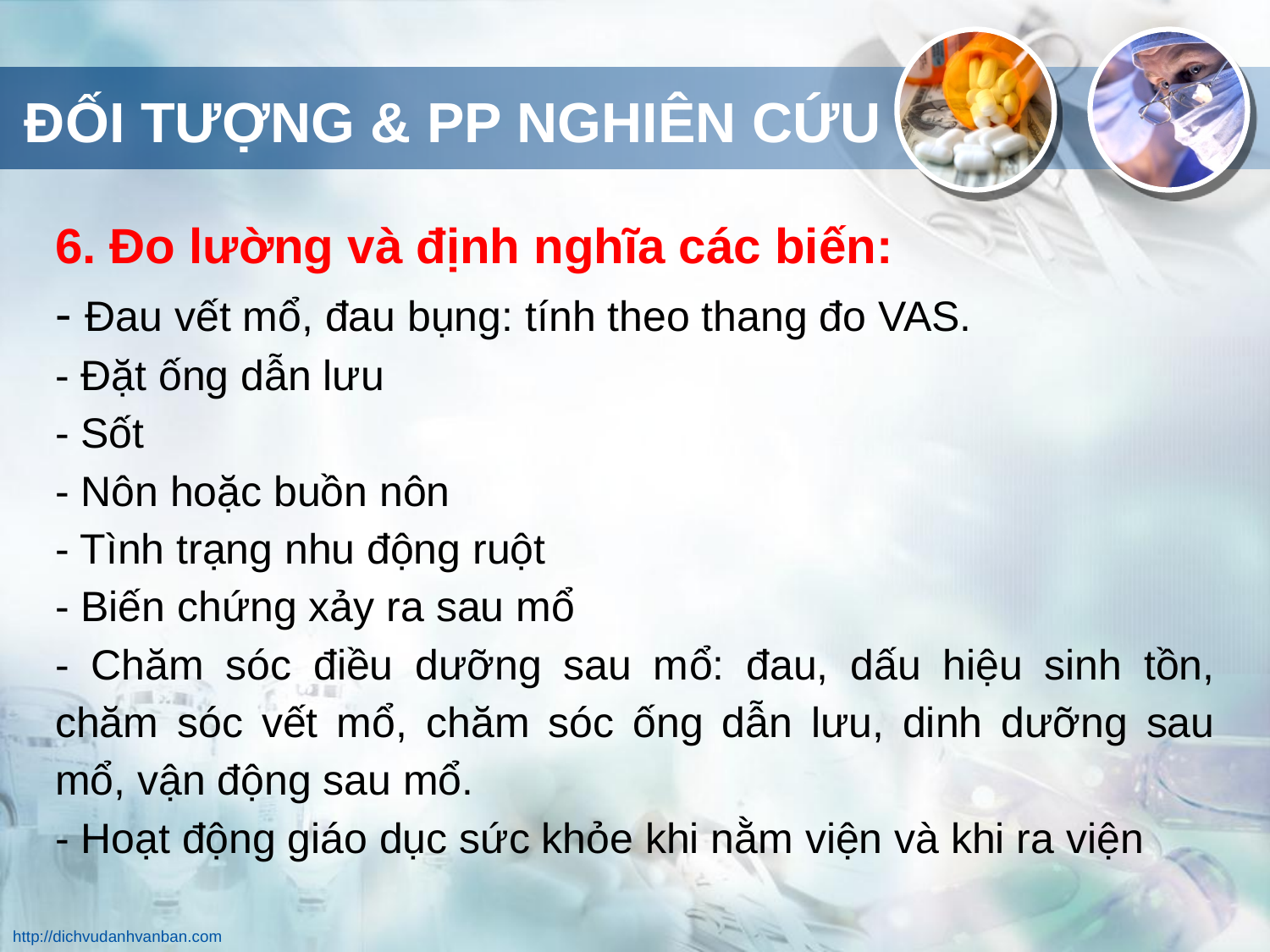

# ĐỐI TƯỢNG & PP NGHIÊN CỨU
6. Đo lường và định nghĩa các biến:
- Đau vết mổ, đau bụng: tính theo thang đo VAS.
- Đặt ống dẫn lưu
- Sốt
- Nôn hoặc buồn nôn
- Tình trạng nhu động ruột
- Biến chứng xảy ra sau mổ
- Chăm sóc điều dưỡng sau mổ: đau, dấu hiệu sinh tồn, chăm sóc vết mổ, chăm sóc ống dẫn lưu, dinh dưỡng sau mổ, vận động sau mổ.
- Hoạt động giáo dục sức khỏe khi nằm viện và khi ra viện